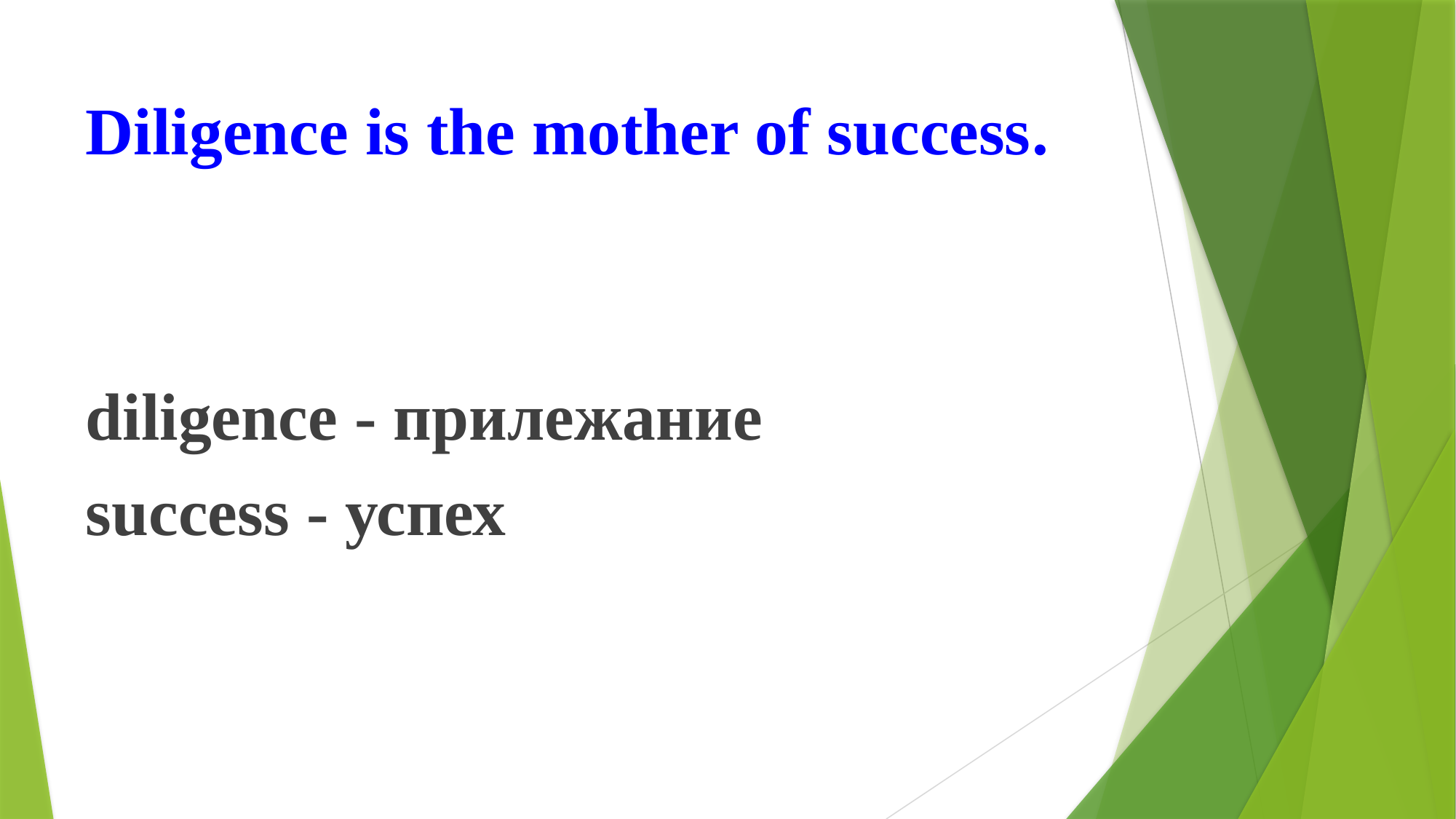

Diligence is the mother of success.

diligence - прилежание
success - успех